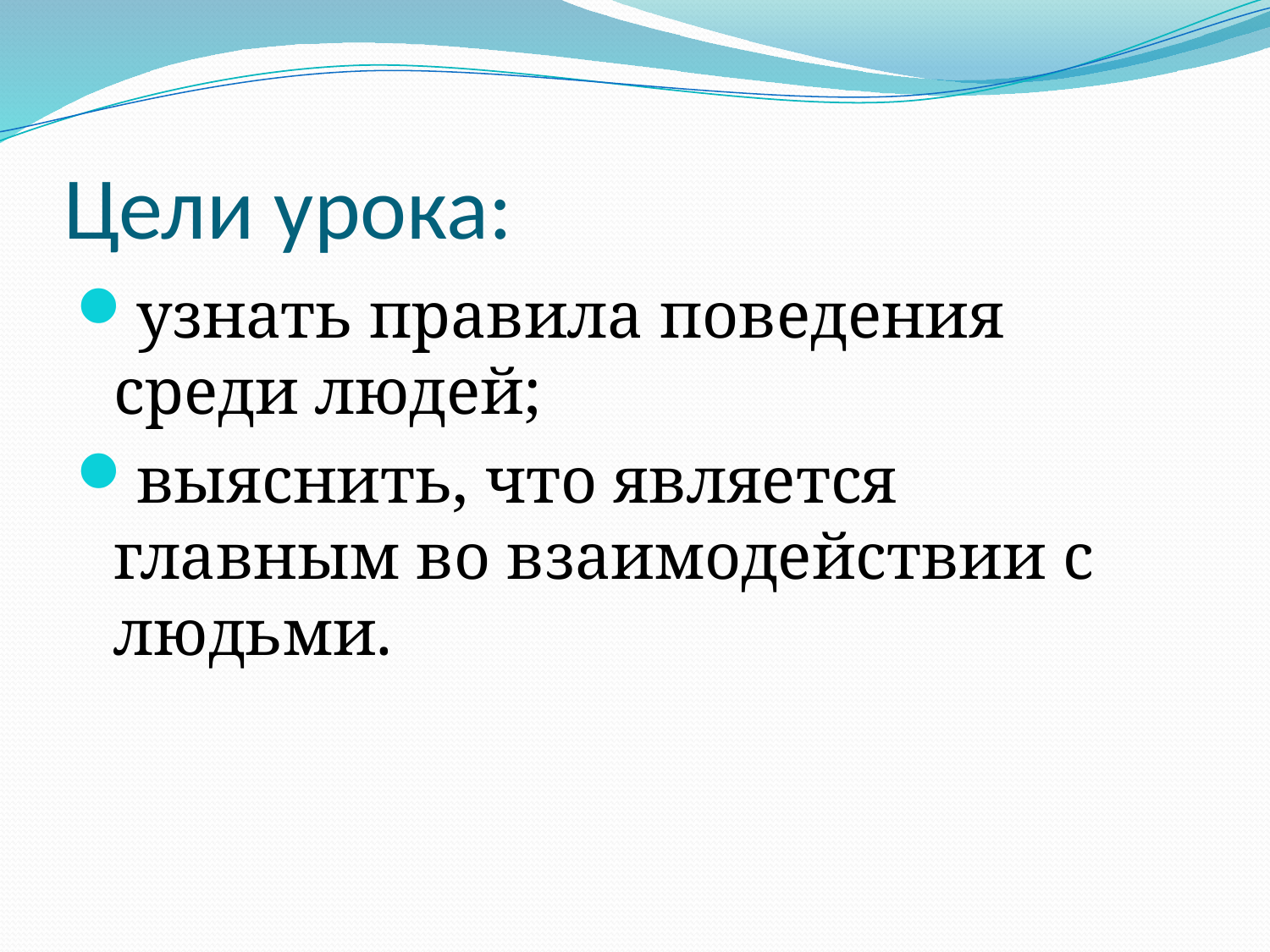

# Цели урока:
узнать правила поведения среди людей;
выяснить, что является главным во взаимодействии с людьми.